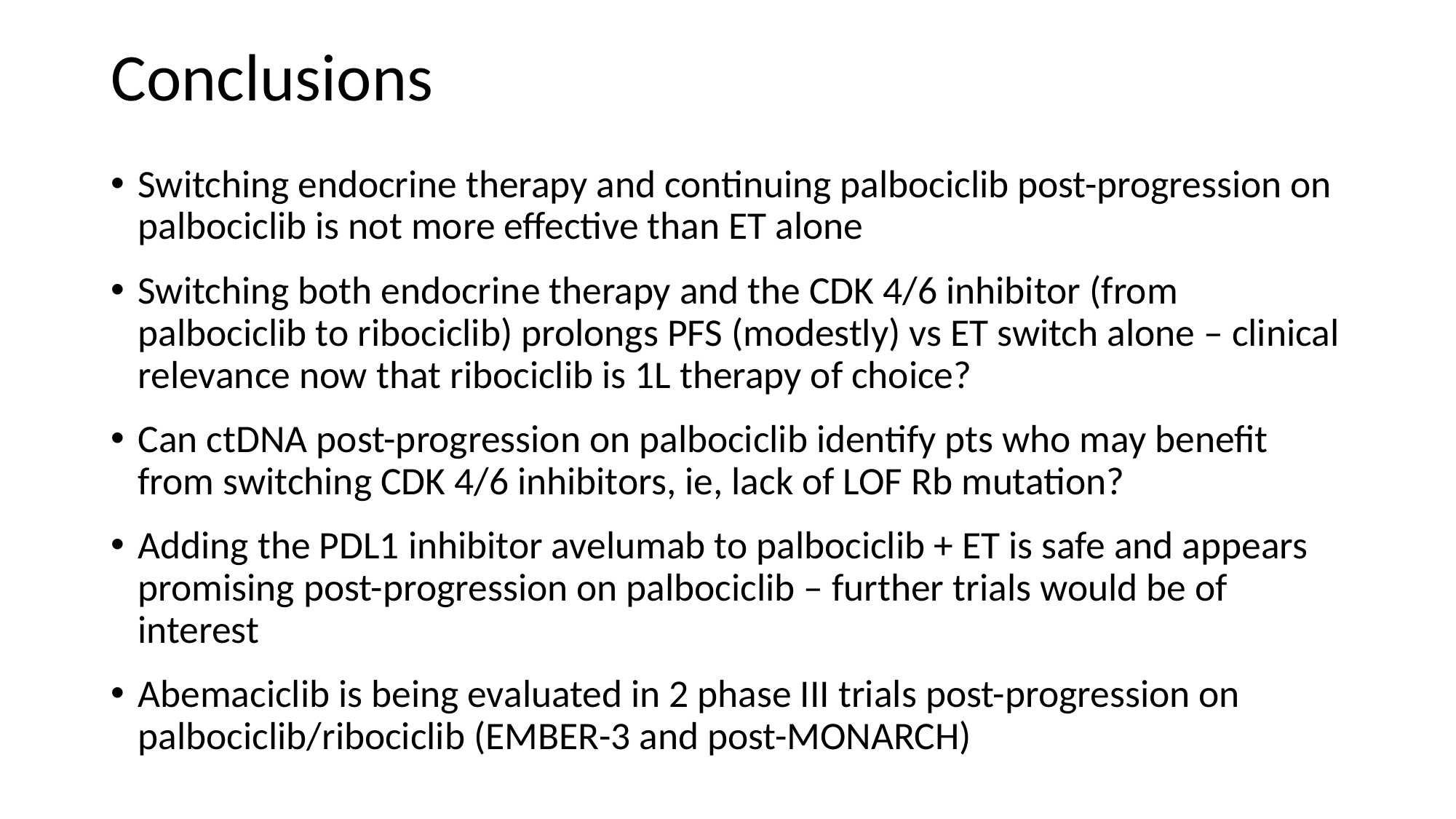

# Conclusions
Switching endocrine therapy and continuing palbociclib post-progression on palbociclib is not more effective than ET alone
Switching both endocrine therapy and the CDK 4/6 inhibitor (from palbociclib to ribociclib) prolongs PFS (modestly) vs ET switch alone – clinical relevance now that ribociclib is 1L therapy of choice?
Can ctDNA post-progression on palbociclib identify pts who may benefit from switching CDK 4/6 inhibitors, ie, lack of LOF Rb mutation?
Adding the PDL1 inhibitor avelumab to palbociclib + ET is safe and appears promising post-progression on palbociclib – further trials would be of interest
Abemaciclib is being evaluated in 2 phase III trials post-progression on palbociclib/ribociclib (EMBER-3 and post-MONARCH)